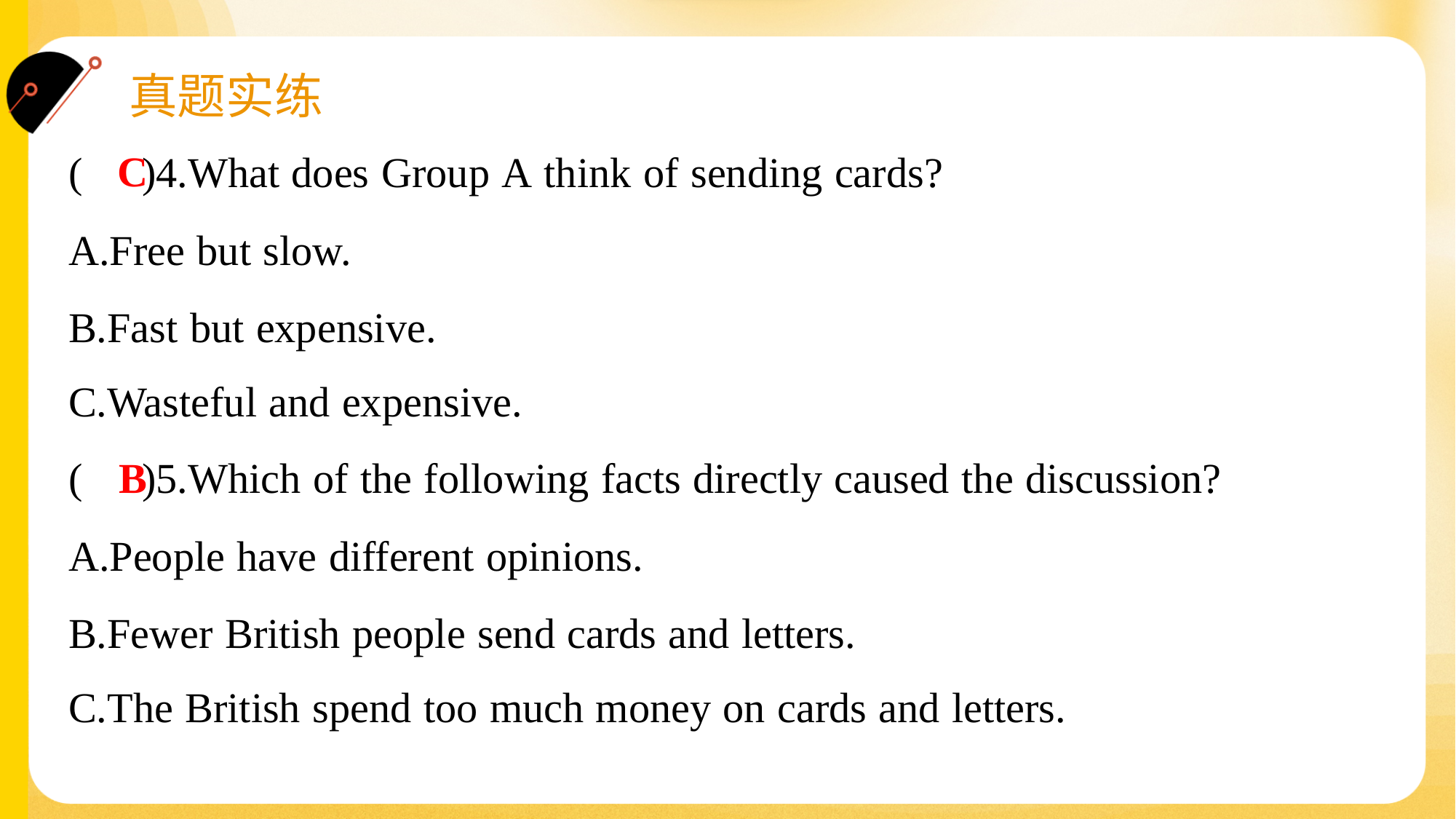

C
(     )4.What does Group A think of sending cards?
A.Free but slow.
B.Fast but expensive.
C.Wasteful and expensive.
B
(     )5.Which of the following facts directly caused the discussion?
A.People have different opinions.
B.Fewer British people send cards and letters.
C.The British spend too much money on cards and letters.